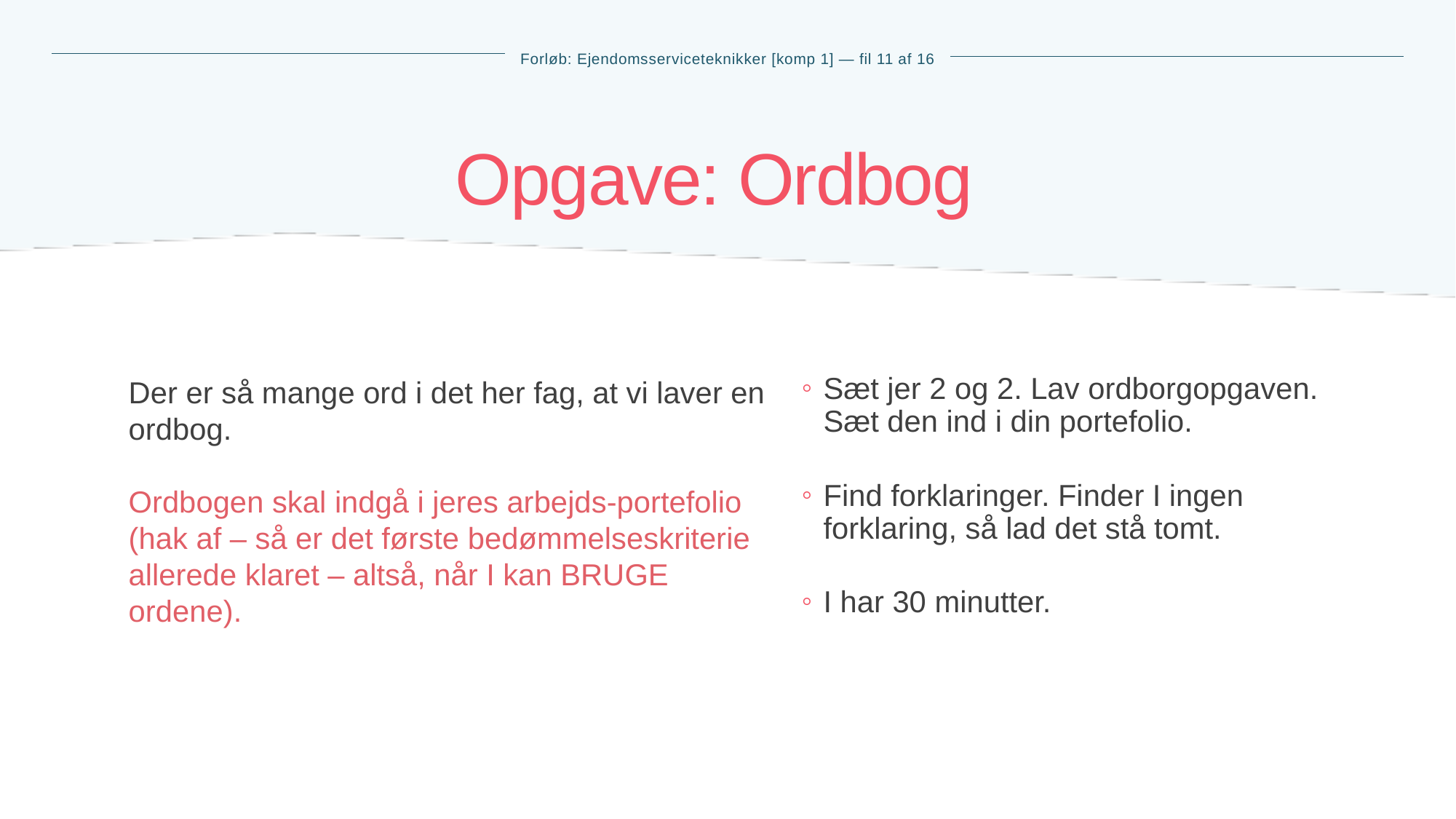

Opgave: Ordbog
Der er så mange ord i det her fag, at vi laver en ordbog.

Ordbogen skal indgå i jeres arbejds-portefolio
(hak af – så er det første bedømmelseskriterie
allerede klaret – altså, når I kan BRUGE ordene).
Sæt jer 2 og 2. Lav ordborgopgaven. Sæt den ind i din portefolio.
Find forklaringer. Finder I ingen forklaring, så lad det stå tomt.
I har 30 minutter.